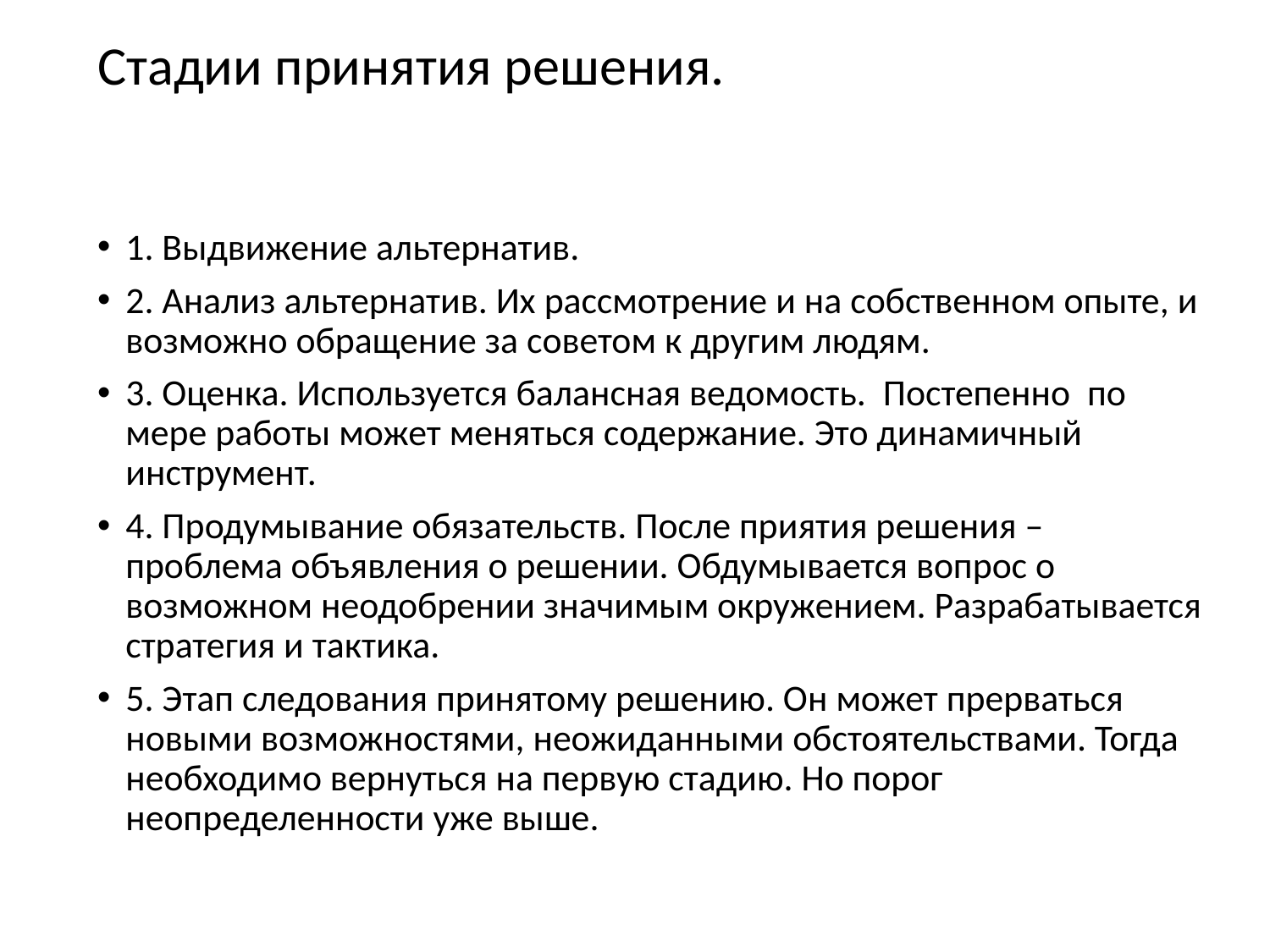

# Стадии принятия решения.
1. Выдвижение альтернатив.
2. Анализ альтернатив. Их рассмотрение и на собственном опыте, и возможно обращение за советом к другим людям.
3. Оценка. Используется балансная ведомость.  Постепенно  по мере работы может меняться содержание. Это динамичный инструмент.
4. Продумывание обязательств. После приятия решения – проблема объявления о решении. Обдумывается вопрос о  возможном неодобрении значимым окружением. Разрабатывается стратегия и тактика.
5. Этап следования принятому решению. Он может прерваться новыми возможностями, неожиданными обстоятельствами. Тогда необходимо вернуться на первую стадию. Но порог неопределенности уже выше.